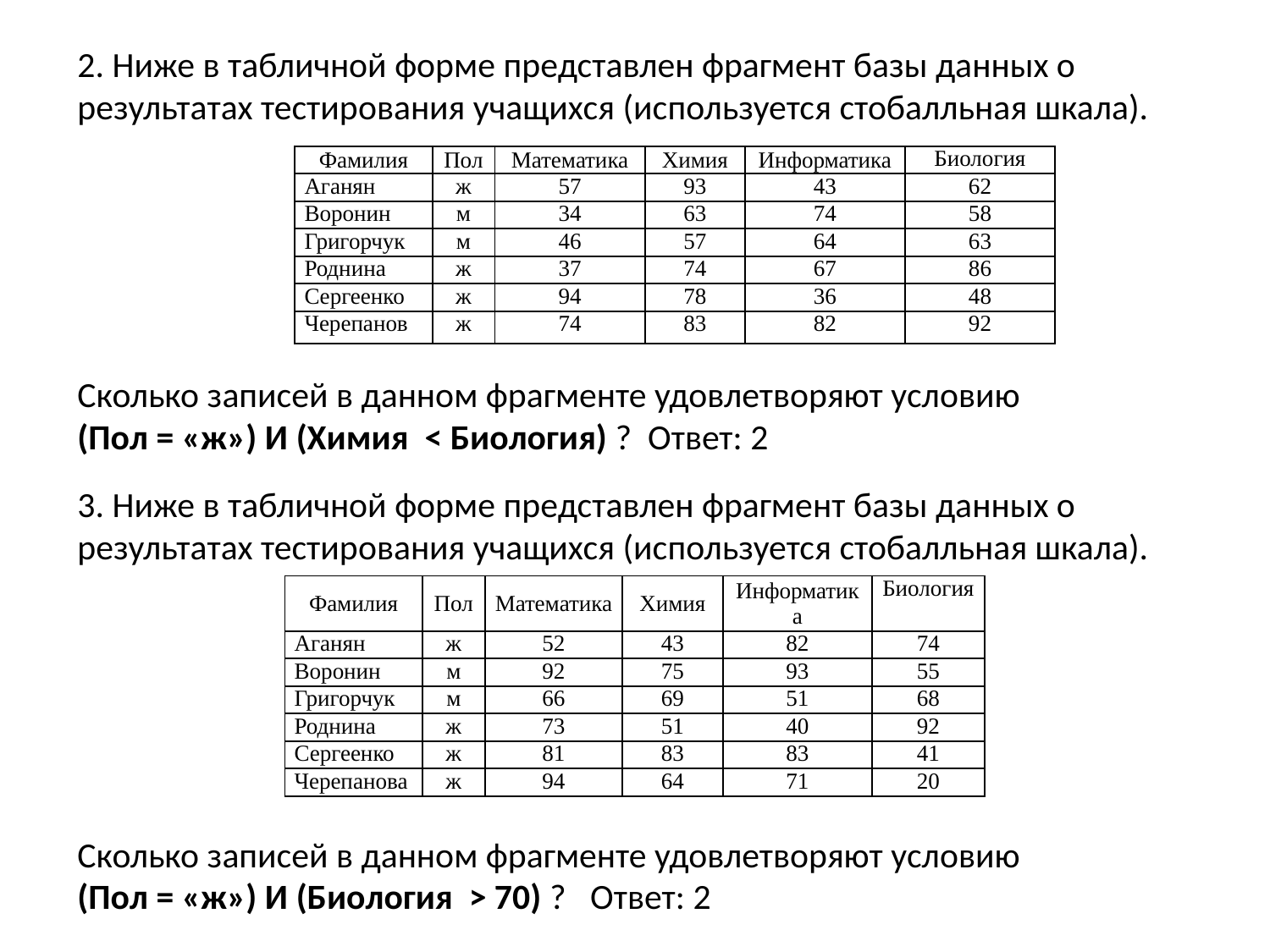

2. Ниже в табличной форме представлен фрагмент базы данных о результатах тестирования учащихся (используется стобалльная шкала).
| Фамилия | Пол | Математика | Химия | Информатика | Биология |
| --- | --- | --- | --- | --- | --- |
| Аганян | ж | 57 | 93 | 43 | 62 |
| Воронин | м | 34 | 63 | 74 | 58 |
| Григорчук | м | 46 | 57 | 64 | 63 |
| Роднина | ж | 37 | 74 | 67 | 86 |
| Сергеенко | ж | 94 | 78 | 36 | 48 |
| Черепанов | ж | 74 | 83 | 82 | 92 |
Сколько записей в данном фрагменте удовлетворяют условию
(Пол = «ж») И (Химия  < Биология) ?  Ответ: 2
3. Ниже в табличной форме представлен фрагмент базы данных о результатах тестирования учащихся (используется стобалльная шкала).
| Фамилия | Пол | Математика | Химия | Информатика | Биология |
| --- | --- | --- | --- | --- | --- |
| Аганян | ж | 52 | 43 | 82 | 74 |
| Воронин | м | 92 | 75 | 93 | 55 |
| Григорчук | м | 66 | 69 | 51 | 68 |
| Роднина | ж | 73 | 51 | 40 | 92 |
| Сергеенко | ж | 81 | 83 | 83 | 41 |
| Черепанова | ж | 94 | 64 | 71 | 20 |
Сколько записей в данном фрагменте удовлетворяют условию
(Пол = «ж») И (Биология  > 70) ?   Ответ: 2